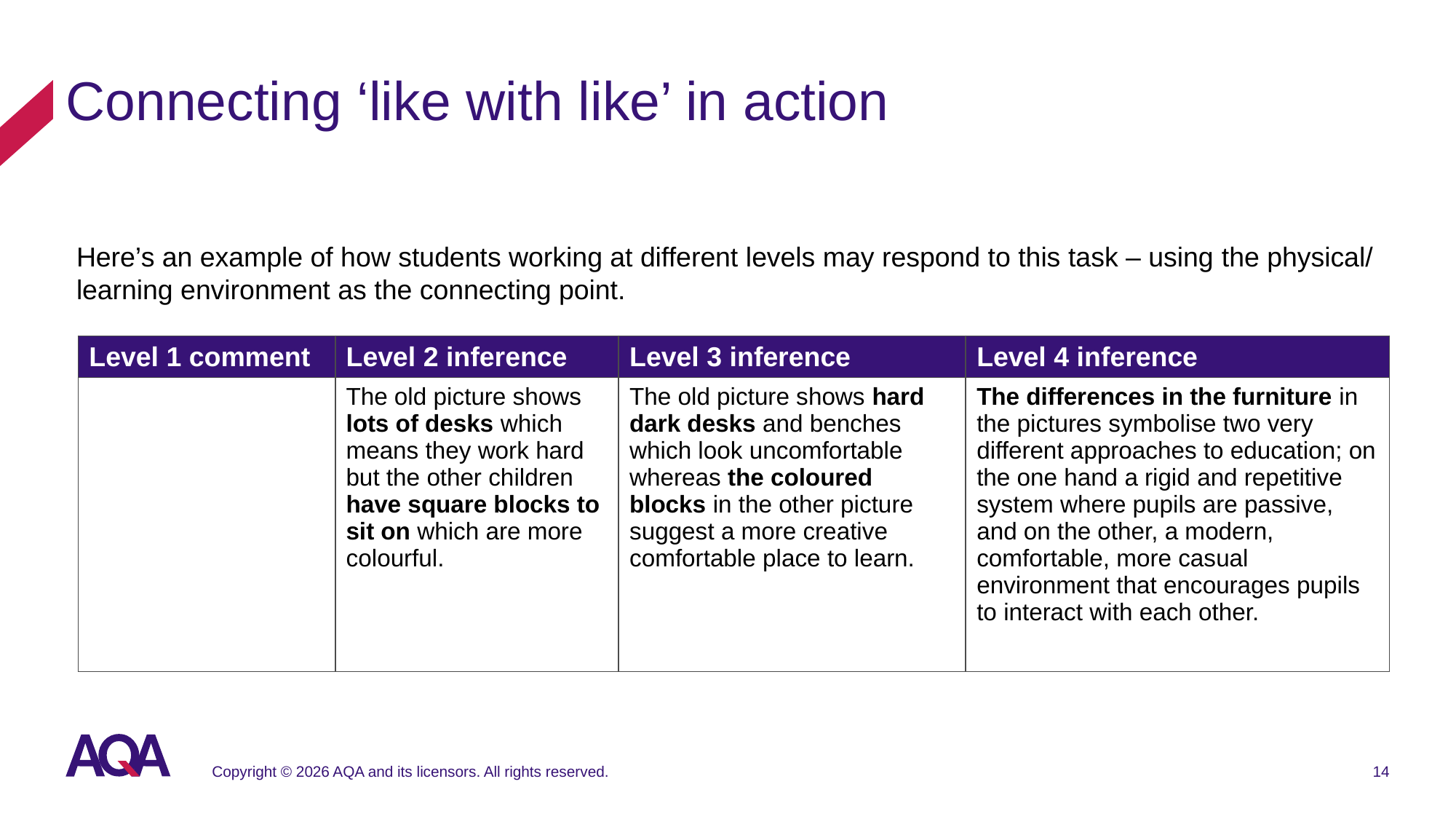

# Connecting ‘like with like’ in action
Here’s an example of how students working at different levels may respond to this task – using the physical/
learning environment as the connecting point.

| Level 1 comment | Level 2 inference | Level 3 inference | Level 4 inference |
| --- | --- | --- | --- |
|  | The old picture shows lots of desks which means they work hard but the other children have square blocks to sit on which are more colourful. | The old picture shows hard dark desks and benches which look uncomfortable whereas the coloured blocks in the other picture suggest a more creative comfortable place to learn. | The differences in the furniture in the pictures symbolise two very different approaches to education; on the one hand a rigid and repetitive system where pupils are passive, and on the other, a modern, comfortable, more casual environment that encourages pupils to interact with each other. |
Copyright © 2026 AQA and its licensors. All rights reserved.
14